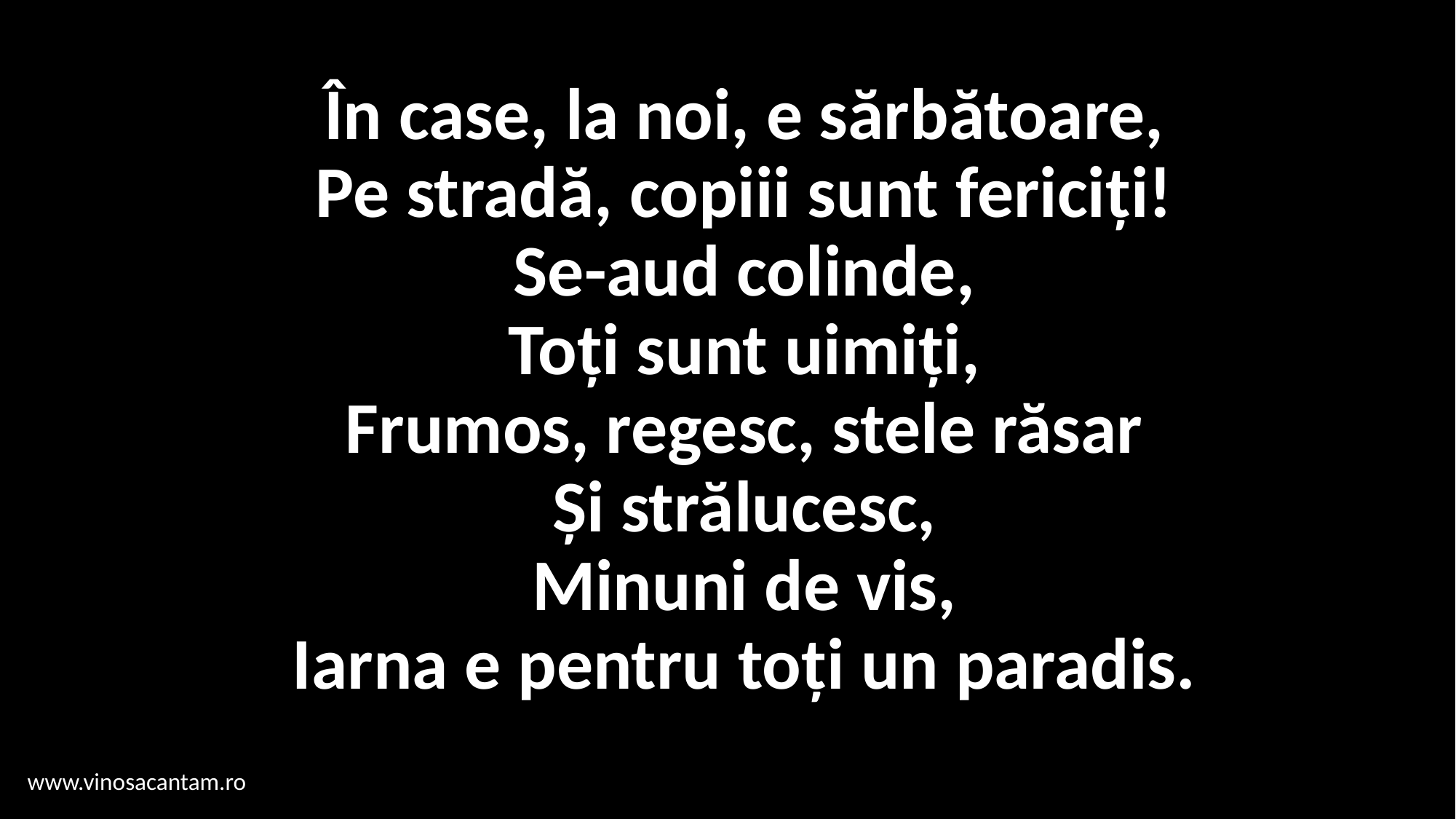

# În case, la noi, e sărbătoare, Pe stradă, copiii sunt fericiți! Se-aud colinde, Toți sunt uimiți, Frumos, regesc, stele răsar Și strălucesc, Minuni de vis, Iarna e pentru toți un paradis.
www.vinosacantam.ro